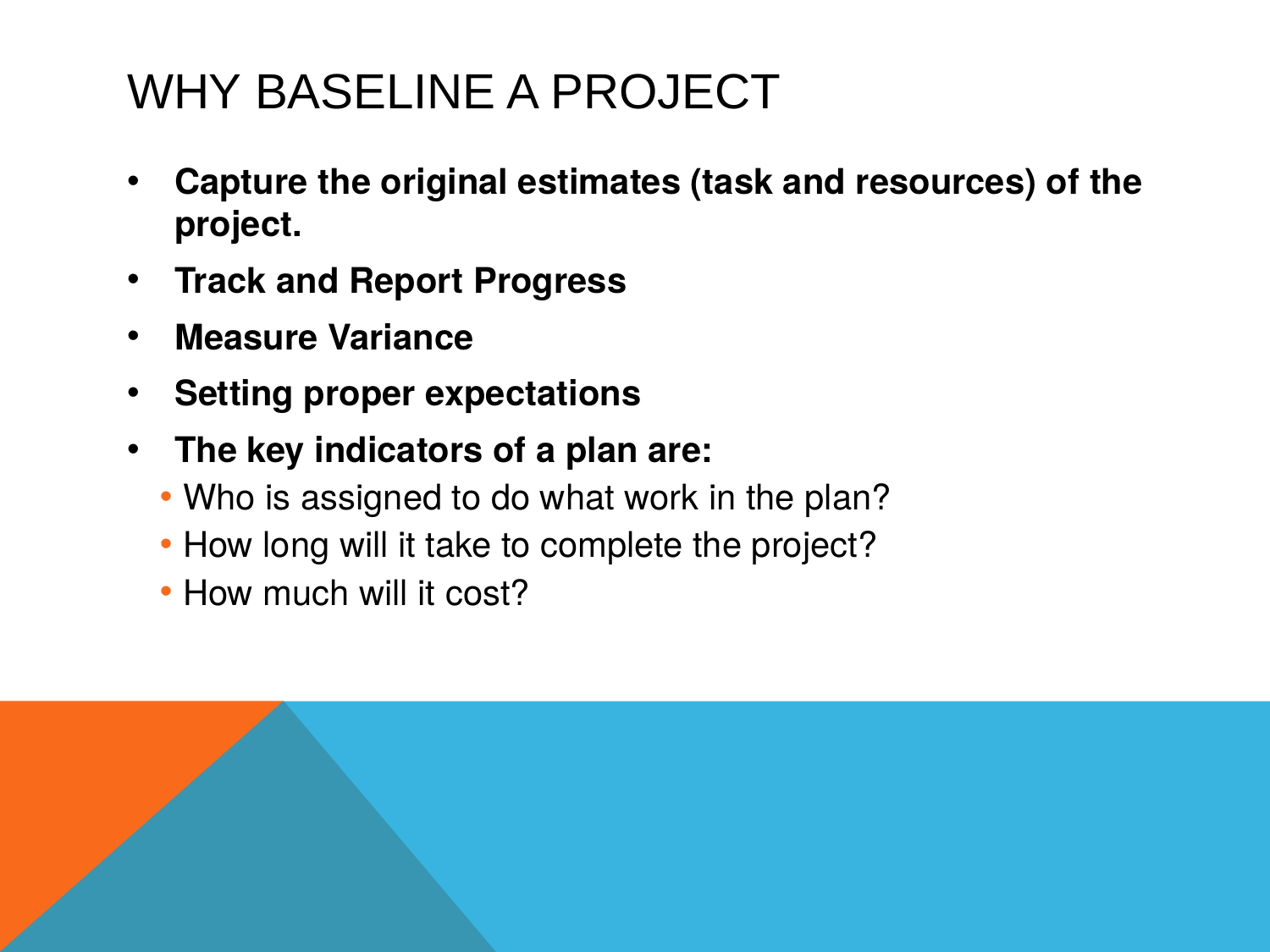

# Why baseline a project
Capture the original estimates (task and resources) of the project.
Track and Report Progress
Measure Variance
Setting proper expectations
The key indicators of a plan are:
Who is assigned to do what work in the plan?
How long will it take to complete the project?
How much will it cost?